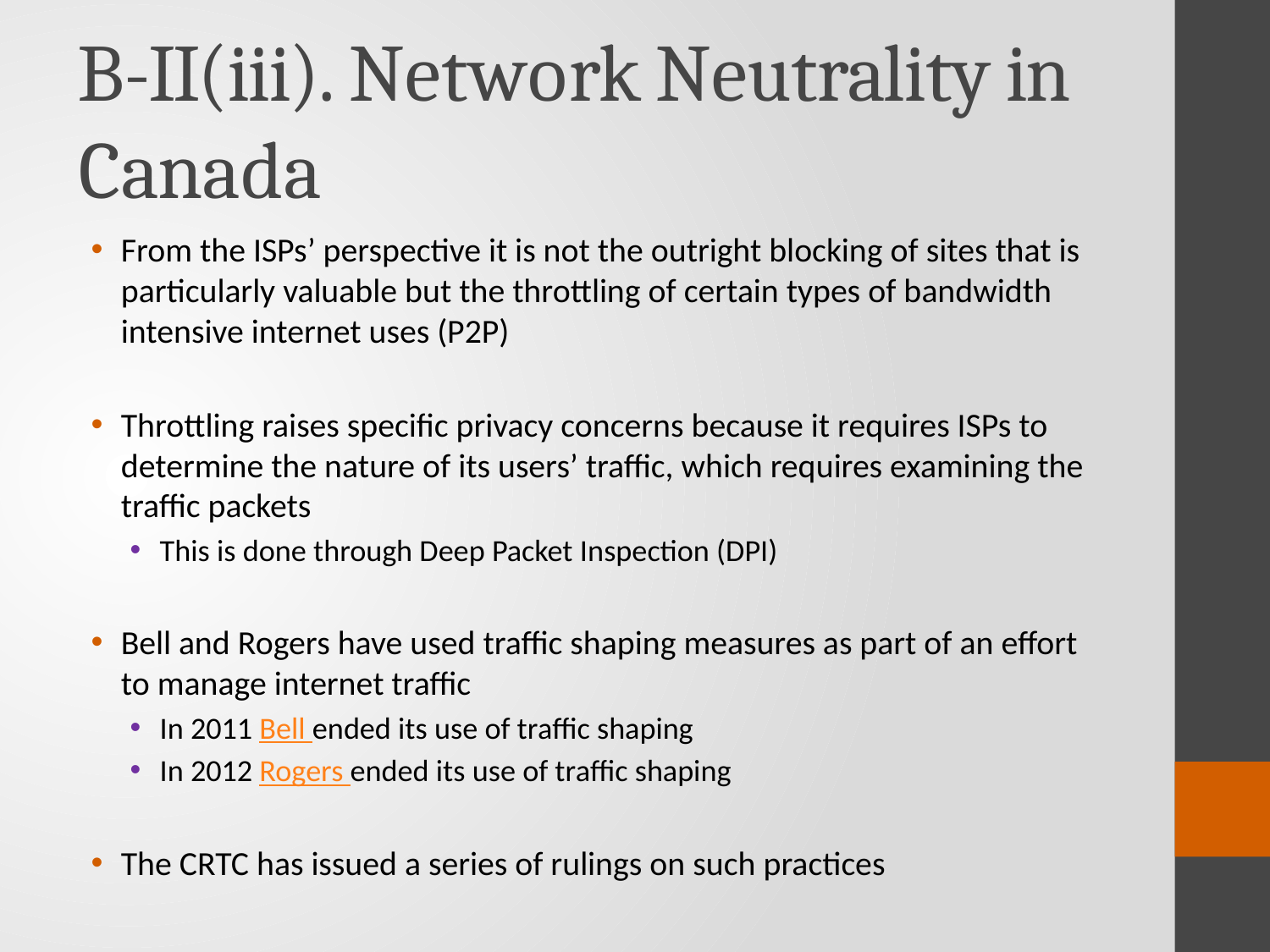

# B-II(iii). Network Neutrality in Canada
From the ISPs’ perspective it is not the outright blocking of sites that is particularly valuable but the throttling of certain types of bandwidth intensive internet uses (P2P)

Throttling raises specific privacy concerns because it requires ISPs to determine the nature of its users’ traffic, which requires examining the traffic packets
This is done through Deep Packet Inspection (DPI)

Bell and Rogers have used traffic shaping measures as part of an effort to manage internet traffic
In 2011 Bell ended its use of traffic shaping
In 2012 Rogers ended its use of traffic shaping

The CRTC has issued a series of rulings on such practices